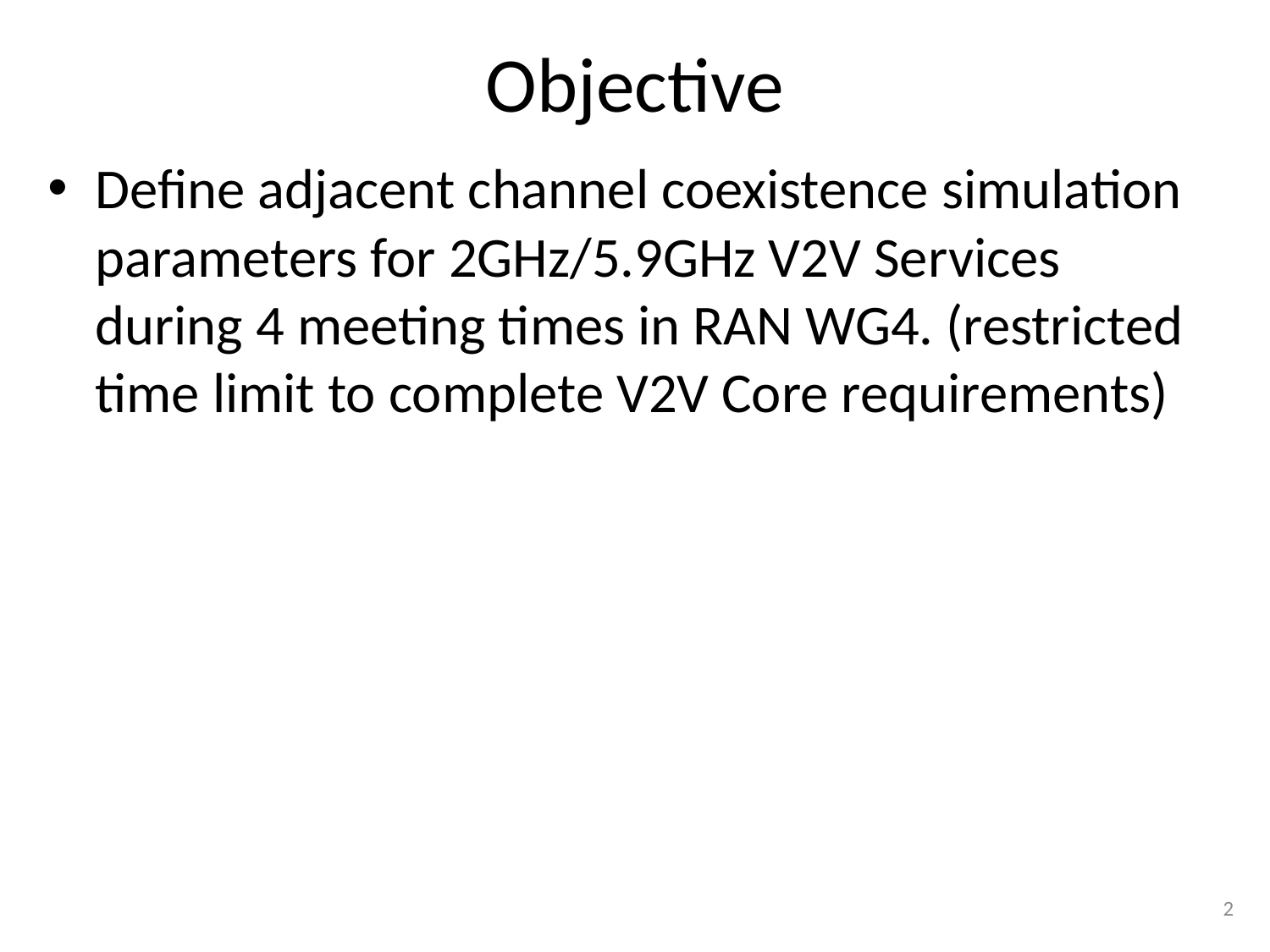

# Objective
Define adjacent channel coexistence simulation parameters for 2GHz/5.9GHz V2V Services during 4 meeting times in RAN WG4. (restricted time limit to complete V2V Core requirements)

2